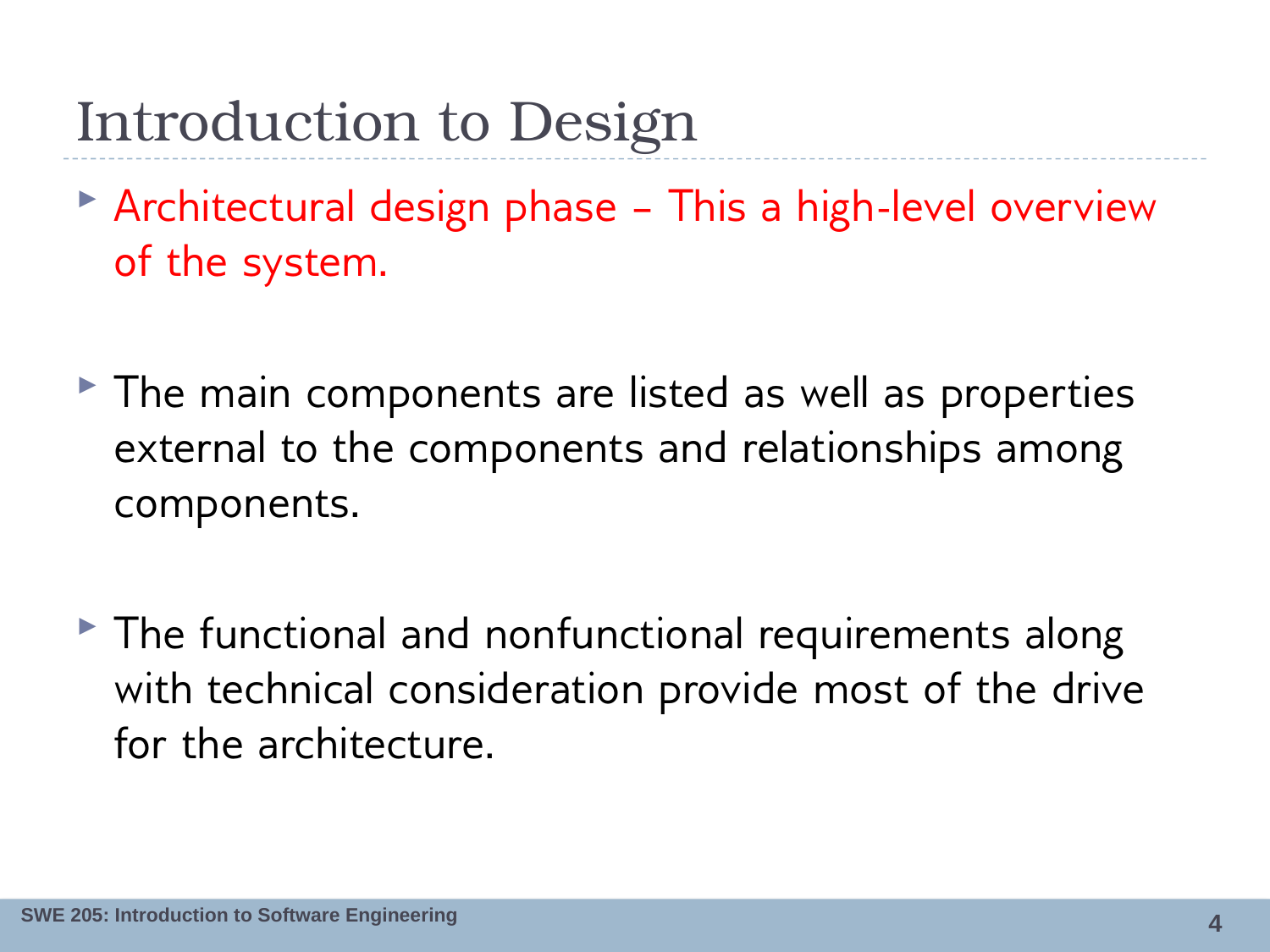

# Introduction to Design
Architectural design phase – This a high-level overview of the system.

The main components are listed as well as properties external to the components and relationships among components.

The functional and nonfunctional requirements along with technical consideration provide most of the drive for the architecture.
4